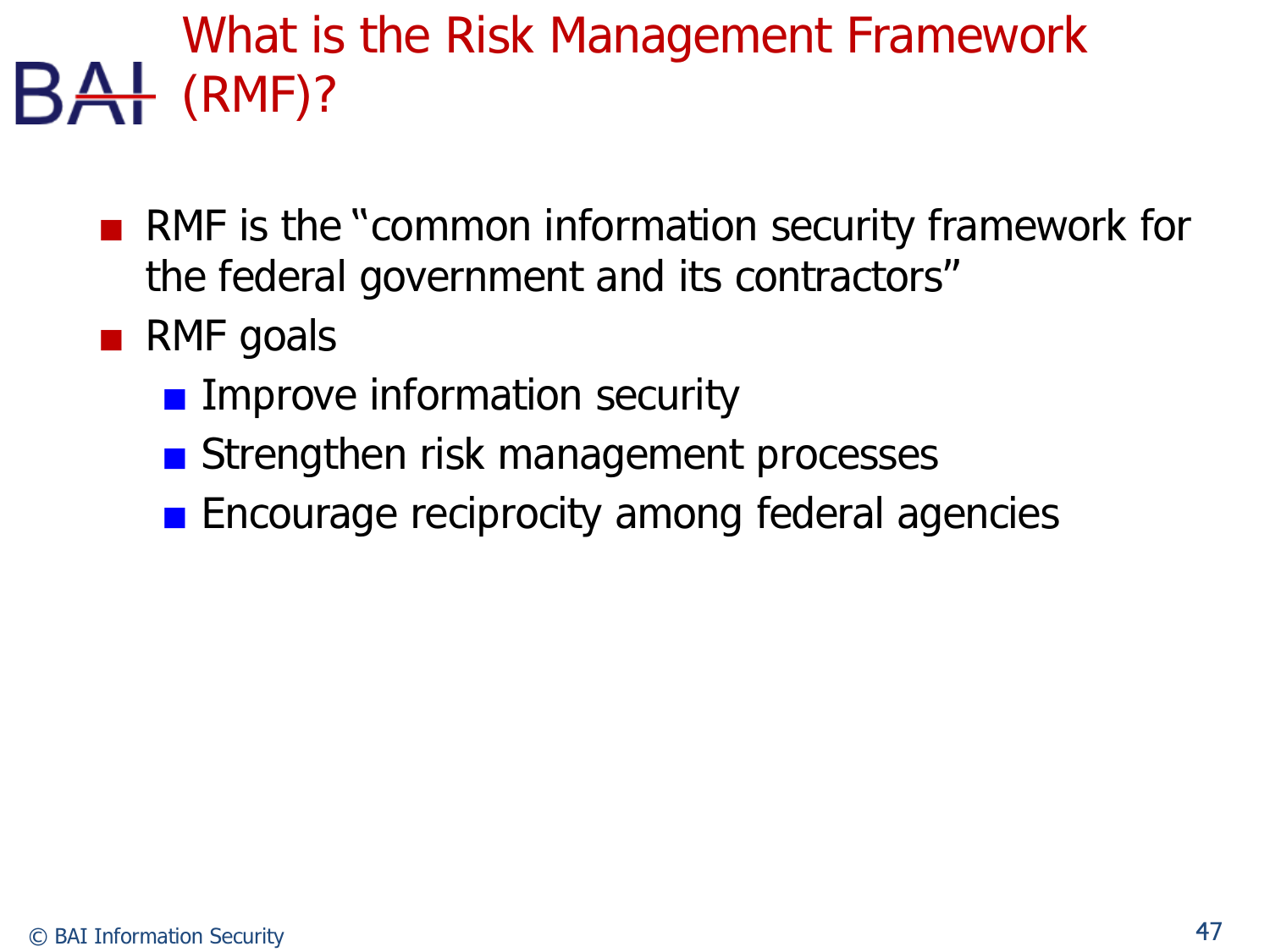

# What is the Risk Management Framework (RMF)?
RMF is the “common information security framework for the federal government and its contractors”
RMF goals
Improve information security
Strengthen risk management processes
Encourage reciprocity among federal agencies